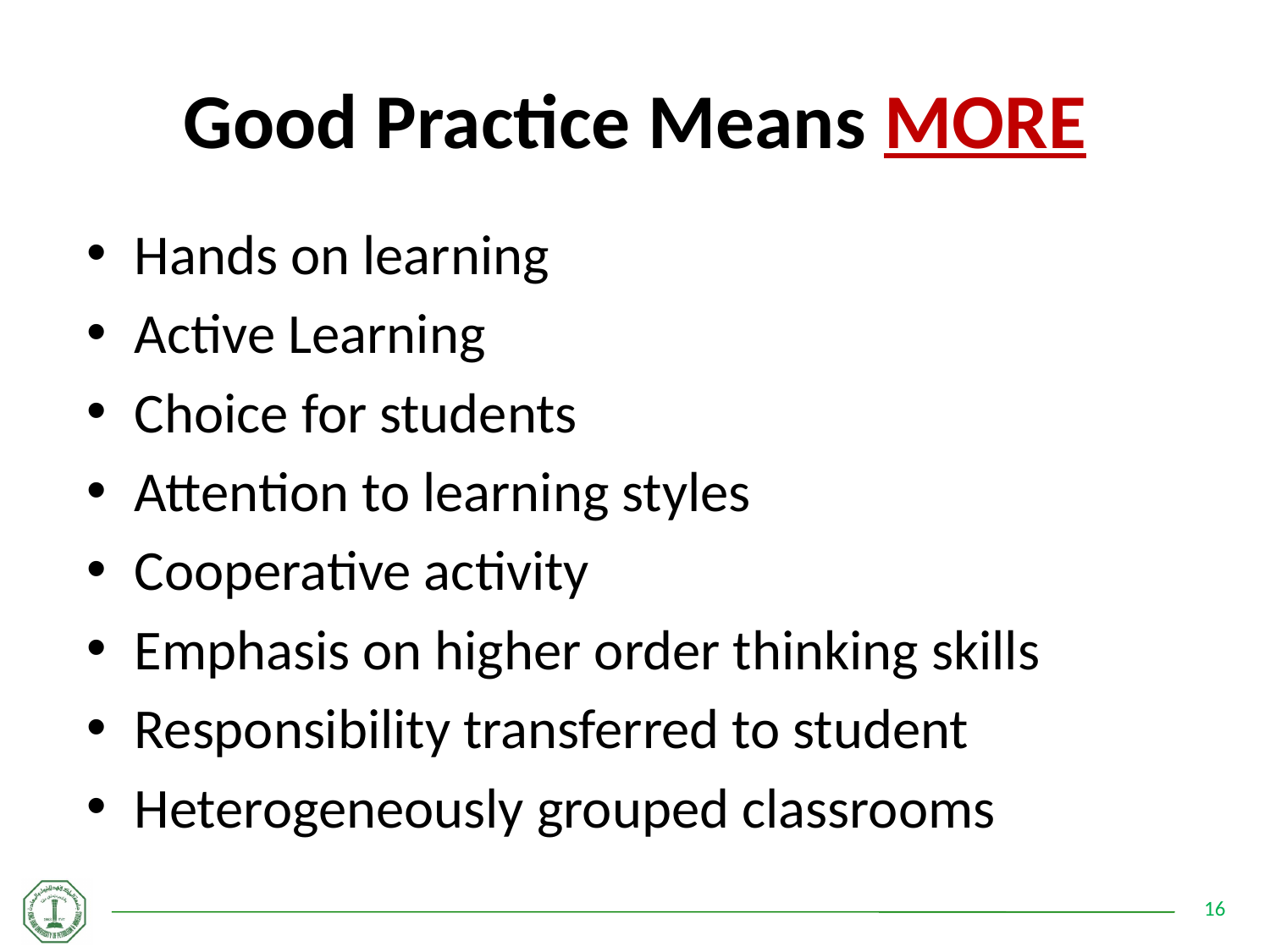

# Good Practice Means MORE
Hands on learning
Active Learning
Choice for students
Attention to learning styles
Cooperative activity
Emphasis on higher order thinking skills
Responsibility transferred to student
Heterogeneously grouped classrooms
16